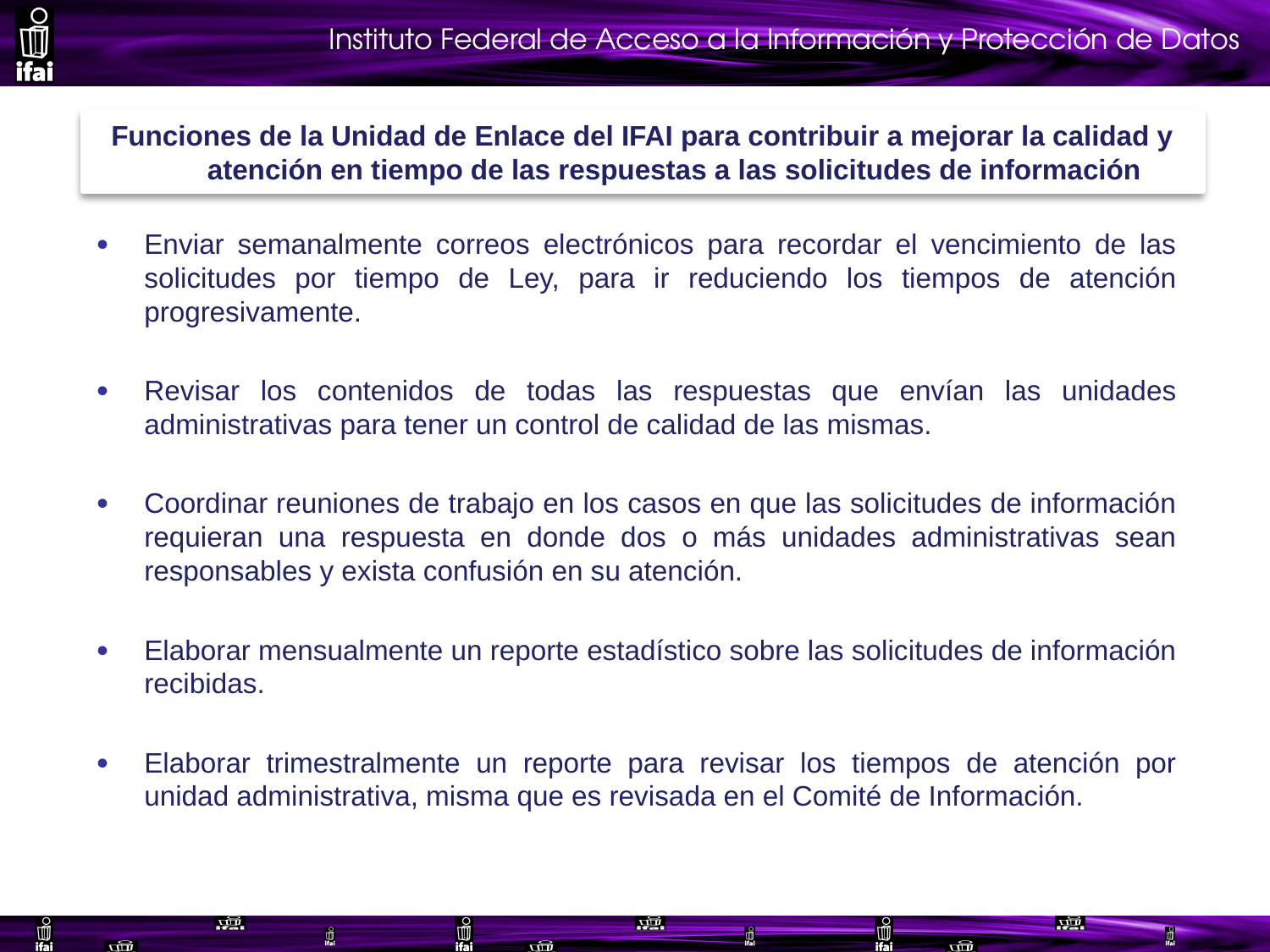

Funciones de la Unidad de Enlace del IFAI para contribuir a mejorar la calidad y atención en tiempo de las respuestas a las solicitudes de información

Enviar semanalmente correos electrónicos para recordar el vencimiento de las solicitudes por tiempo de Ley, para ir reduciendo los tiempos de atención progresivamente.

Revisar los contenidos de todas las respuestas que envían las unidades administrativas para tener un control de calidad de las mismas.

Coordinar reuniones de trabajo en los casos en que las solicitudes de información requieran una respuesta en donde dos o más unidades administrativas sean responsables y exista confusión en su atención.

Elaborar mensualmente un reporte estadístico sobre las solicitudes de información recibidas.

Elaborar trimestralmente un reporte para revisar los tiempos de atención por unidad administrativa, misma que es revisada en el Comité de Información.